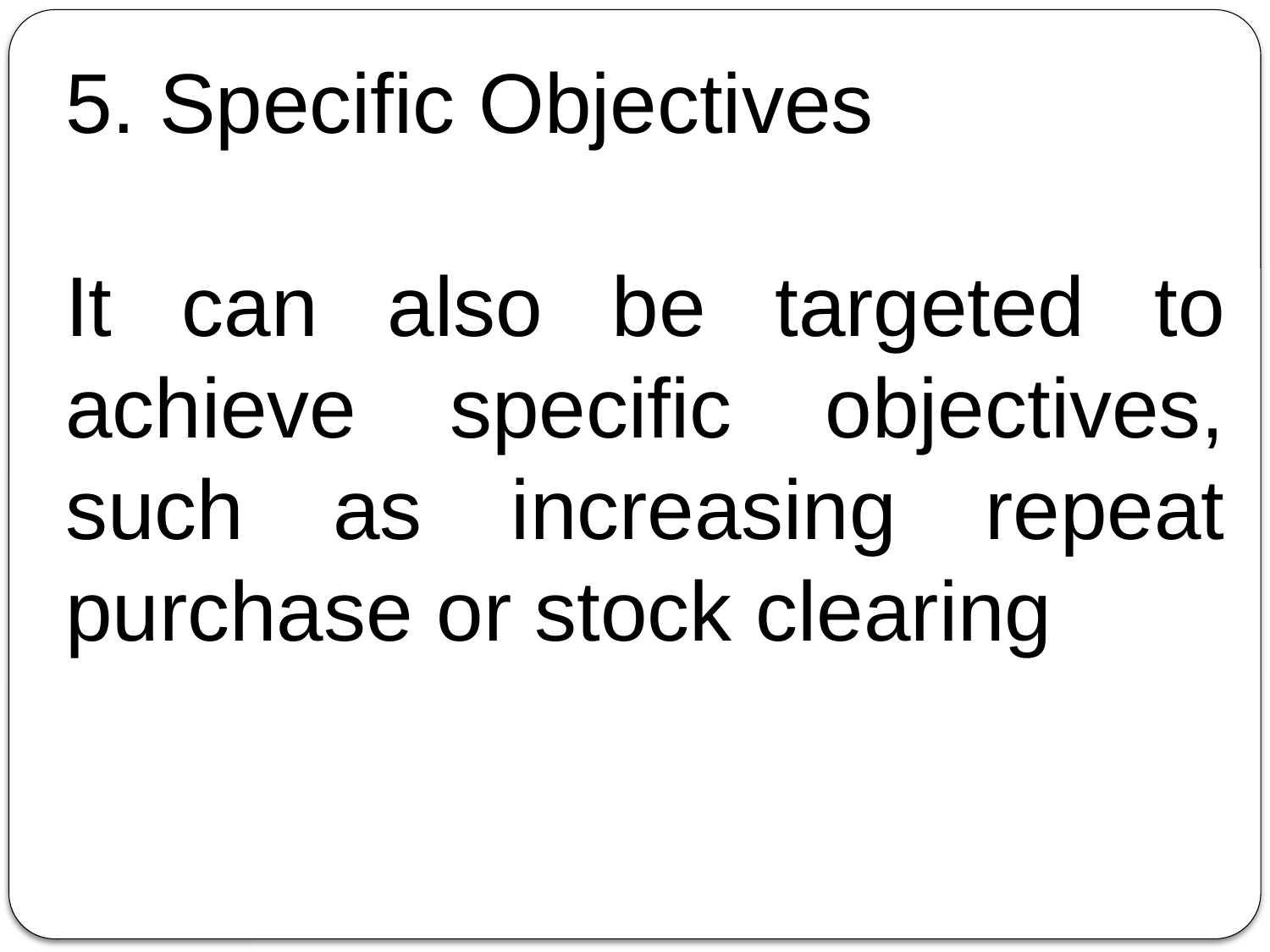

5. Specific Objectives

It can also be targeted to achieve specific objectives, such as increasing repeat purchase or stock clearing